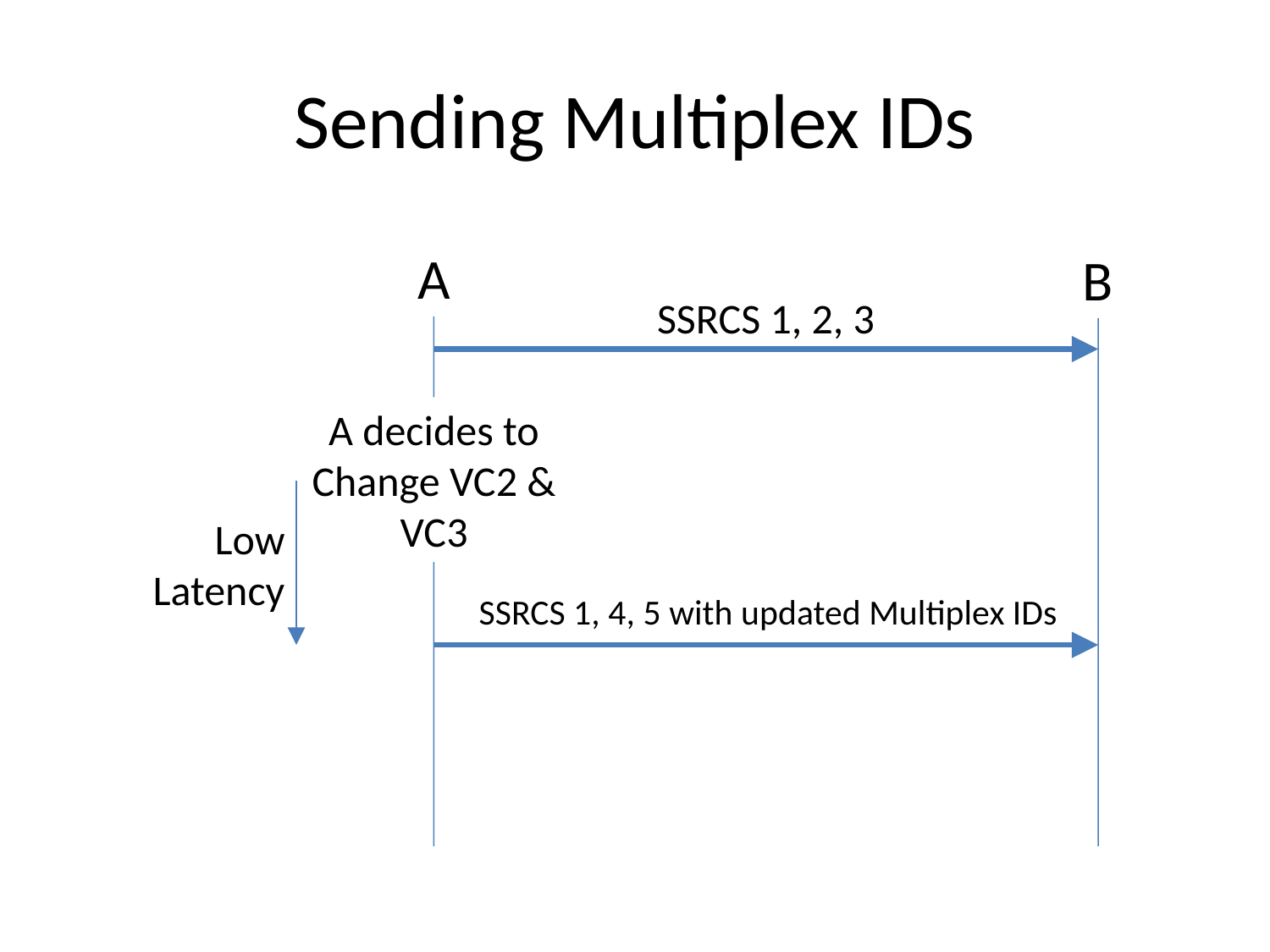

# Sending Multiplex IDs
A
B
SSRCS 1, 2, 3
A decides to
Change VC2 &
VC3
Low
Latency
SSRCS 1, 4, 5 with updated Multiplex IDs